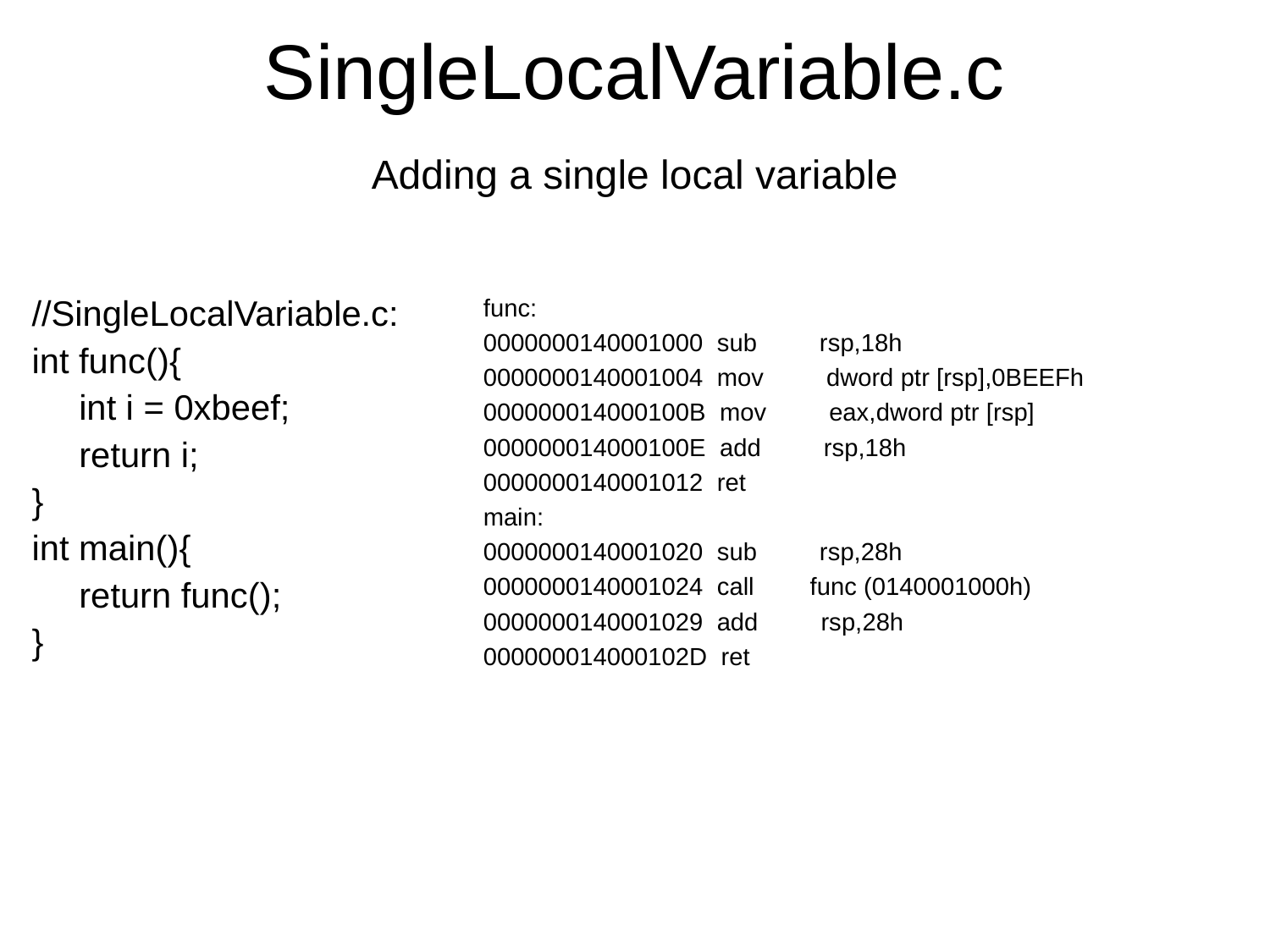

SingleLocalVariable.c
Adding a single local variable
func:
0000000140001000  sub         rsp,18h
0000000140001004  mov         dword ptr [rsp],0BEEFh
000000014000100B  mov         eax,dword ptr [rsp]
000000014000100E  add         rsp,18h
0000000140001012  ret
main:
0000000140001020  sub         rsp,28h
0000000140001024  call        func (0140001000h)
0000000140001029  add         rsp,28h
000000014000102D  ret
//SingleLocalVariable.c:
int func(){
	int i = 0xbeef;
	return i;
}
int main(){
	return func();
}